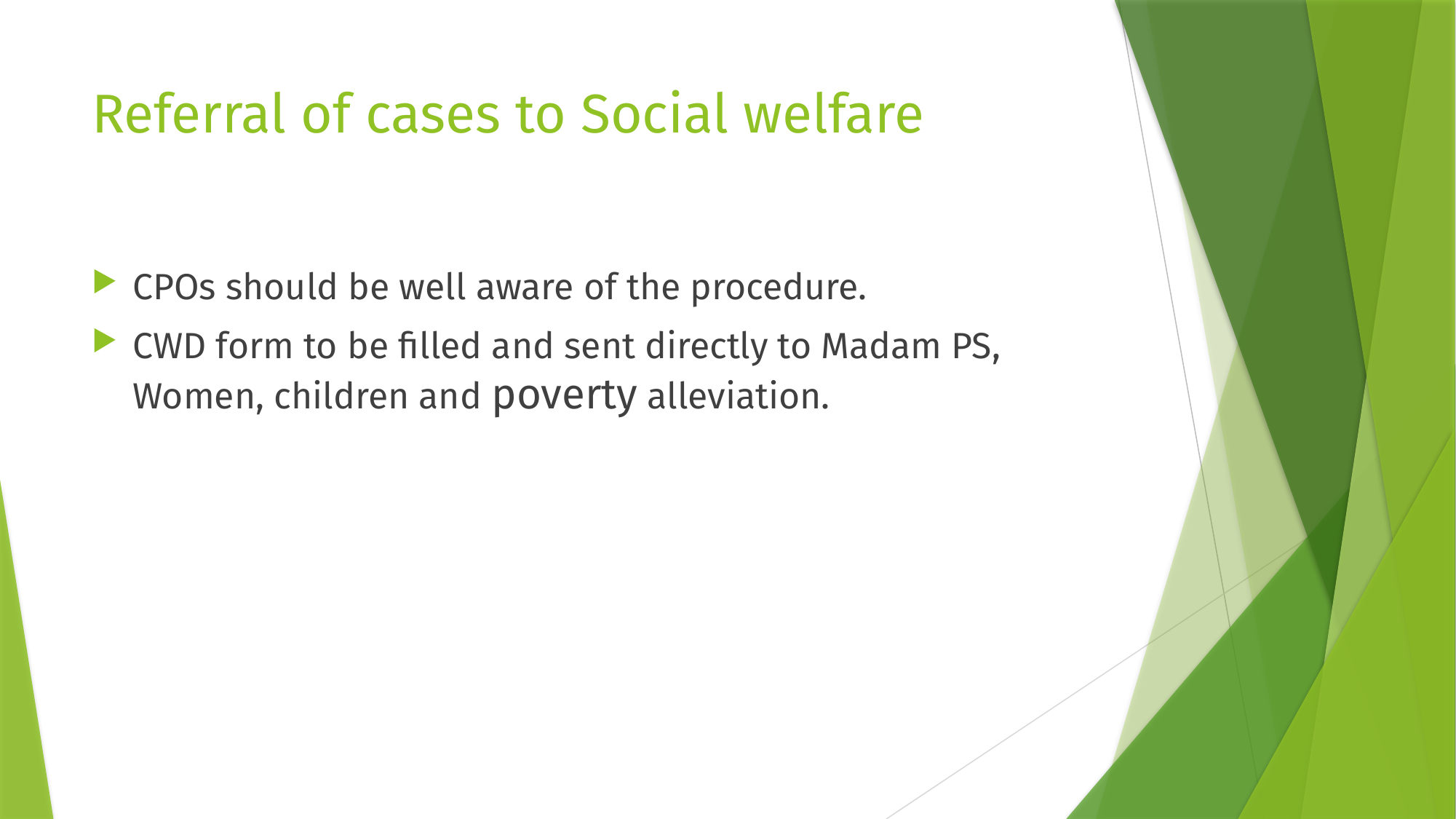

# Referral of cases to Social welfare
CPOs should be well aware of the procedure.
CWD form to be filled and sent directly to Madam PS, Women, children and poverty alleviation.